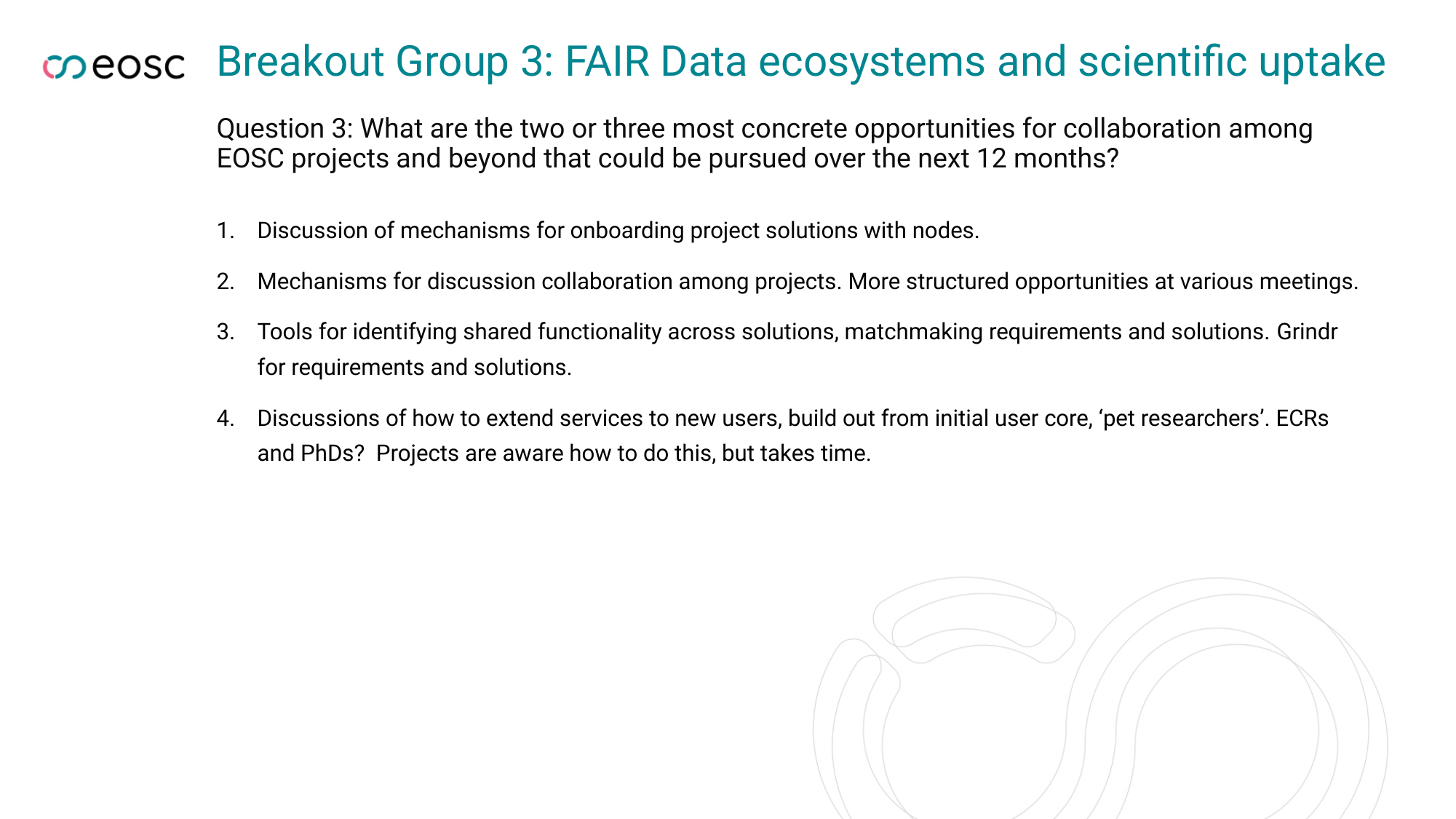

# Breakout Group 3: FAIR Data ecosystems and scientific uptake
Question 3: What are the two or three most concrete opportunities for collaboration among EOSC projects and beyond that could be pursued over the next 12 months?
Discussion of mechanisms for onboarding project solutions with nodes.
Mechanisms for discussion collaboration among projects. More structured opportunities at various meetings.
Tools for identifying shared functionality across solutions, matchmaking requirements and solutions. Grindr for requirements and solutions.
Discussions of how to extend services to new users, build out from initial user core, ‘pet researchers’. ECRs and PhDs?  Projects are aware how to do this, but takes time.